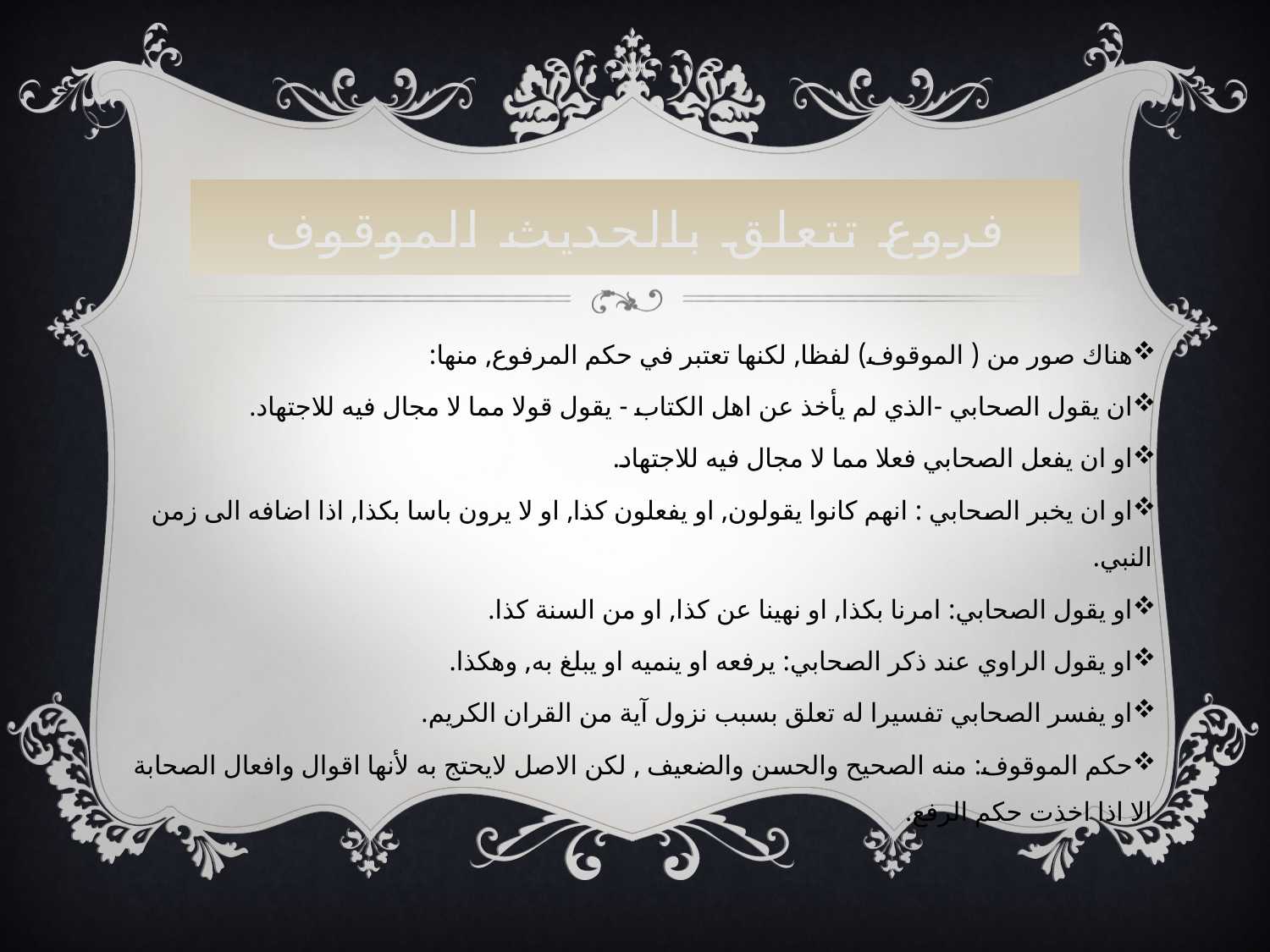

# فروع تتعلق بالحديث الموقوف
هناك صور من ( الموقوف) لفظا, لكنها تعتبر في حكم المرفوع, منها:
ان يقول الصحابي -الذي لم يأخذ عن اهل الكتاب - يقول قولا مما لا مجال فيه للاجتهاد.
او ان يفعل الصحابي فعلا مما لا مجال فيه للاجتهاد.
او ان يخبر الصحابي : انهم كانوا يقولون, او يفعلون كذا, او لا يرون باسا بكذا, اذا اضافه الى زمن النبي.
او يقول الصحابي: امرنا بكذا, او نهينا عن كذا, او من السنة كذا.
او يقول الراوي عند ذكر الصحابي: يرفعه او ينميه او يبلغ به, وهكذا.
او يفسر الصحابي تفسيرا له تعلق بسبب نزول آية من القران الكريم.
حكم الموقوف: منه الصحيح والحسن والضعيف , لكن الاصل لايحتج به لأنها اقوال وافعال الصحابة الا اذا اخذت حكم الرفع.